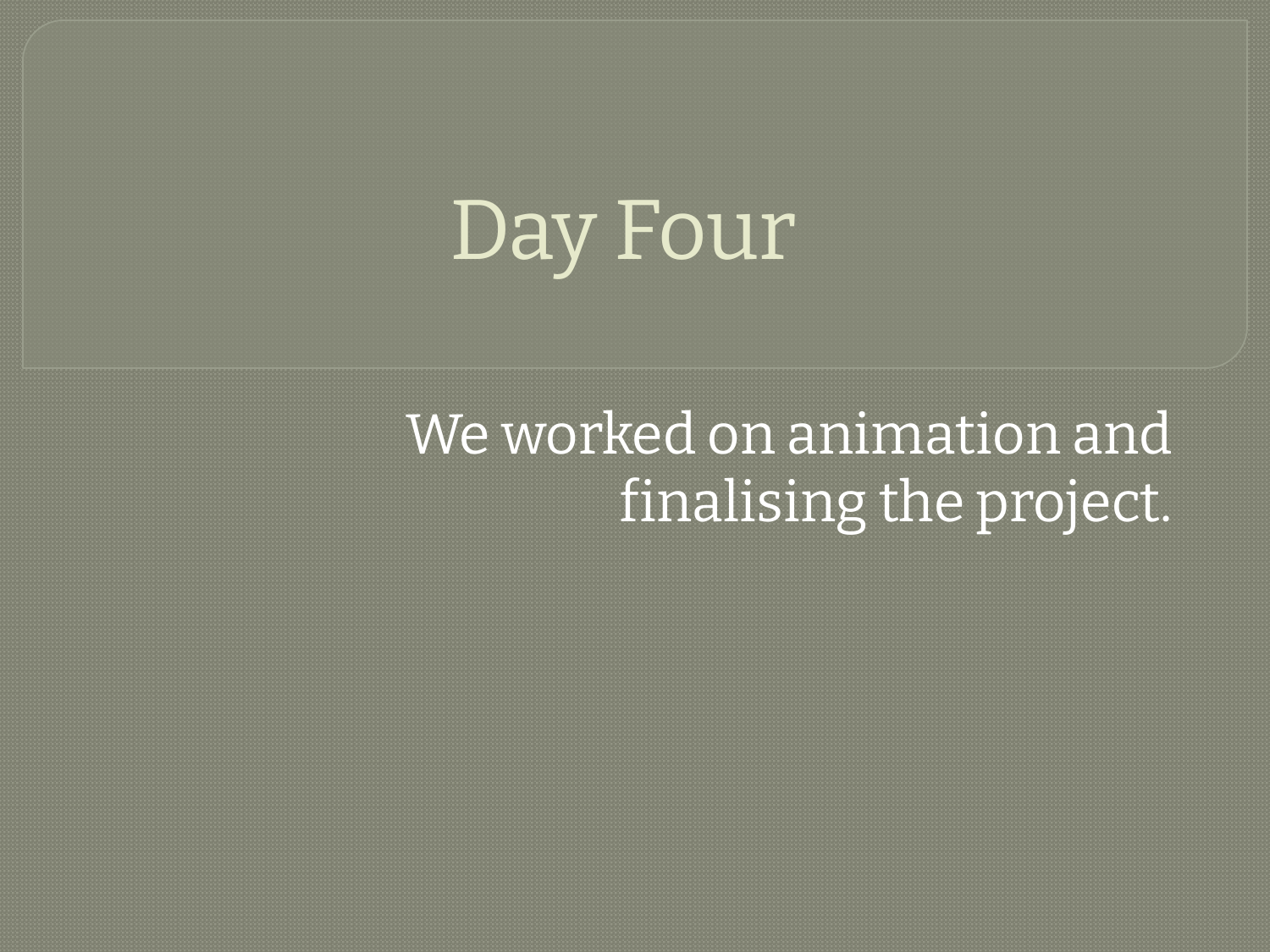

# Day Four
We worked on animation and finalising the project.